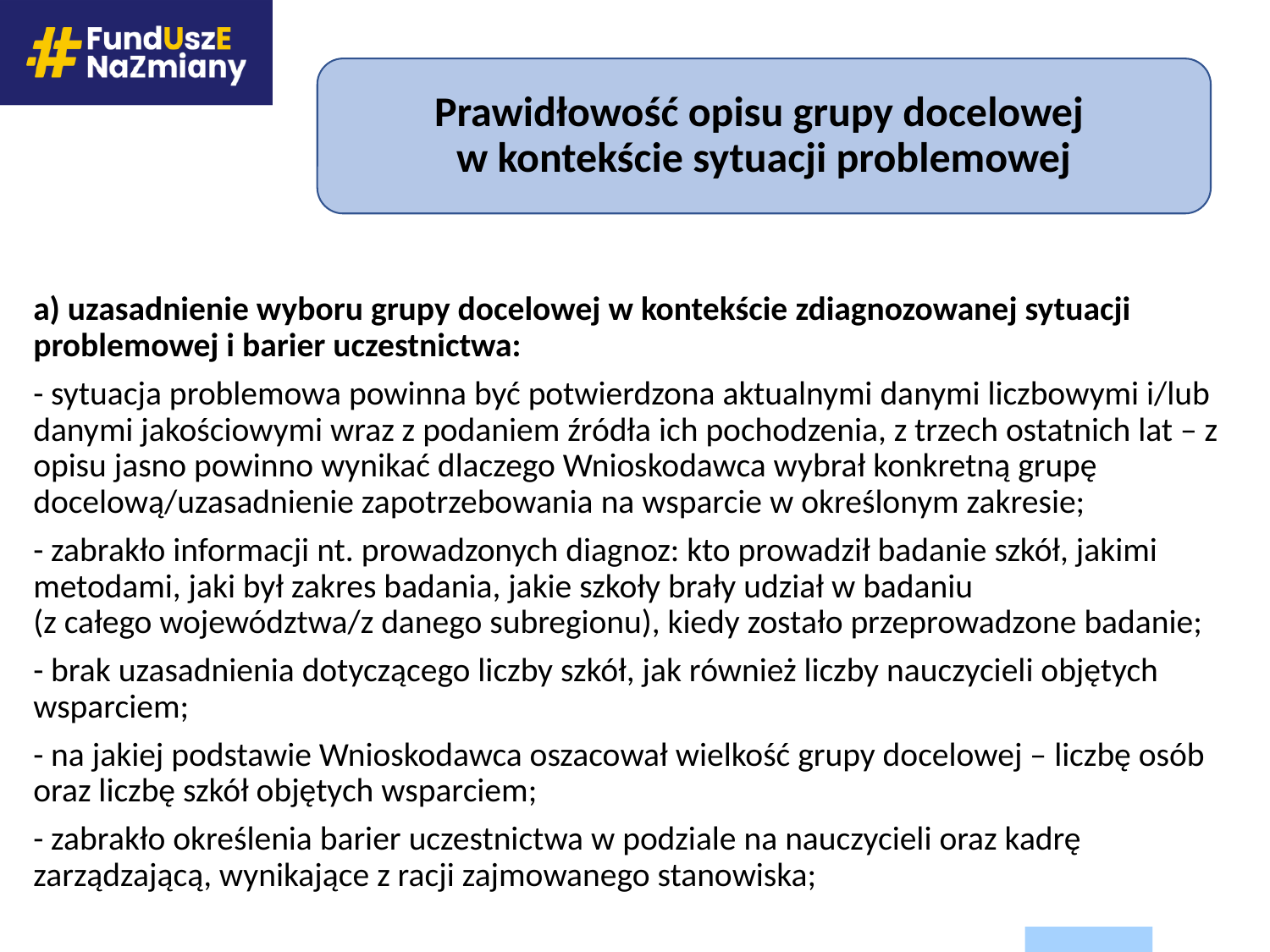

Prawidłowość opisu grupy docelowej
w kontekście sytuacji problemowej
a) uzasadnienie wyboru grupy docelowej w kontekście zdiagnozowanej sytuacji problemowej i barier uczestnictwa:
- sytuacja problemowa powinna być potwierdzona aktualnymi danymi liczbowymi i/lub danymi jakościowymi wraz z podaniem źródła ich pochodzenia, z trzech ostatnich lat – z opisu jasno powinno wynikać dlaczego Wnioskodawca wybrał konkretną grupę docelową/uzasadnienie zapotrzebowania na wsparcie w określonym zakresie;
- zabrakło informacji nt. prowadzonych diagnoz: kto prowadził badanie szkół, jakimi metodami, jaki był zakres badania, jakie szkoły brały udział w badaniu
(z całego województwa/z danego subregionu), kiedy zostało przeprowadzone badanie;
- brak uzasadnienia dotyczącego liczby szkół, jak również liczby nauczycieli objętych wsparciem;
- na jakiej podstawie Wnioskodawca oszacował wielkość grupy docelowej – liczbę osób oraz liczbę szkół objętych wsparciem;
- zabrakło określenia barier uczestnictwa w podziale na nauczycieli oraz kadrę zarządzającą, wynikające z racji zajmowanego stanowiska;